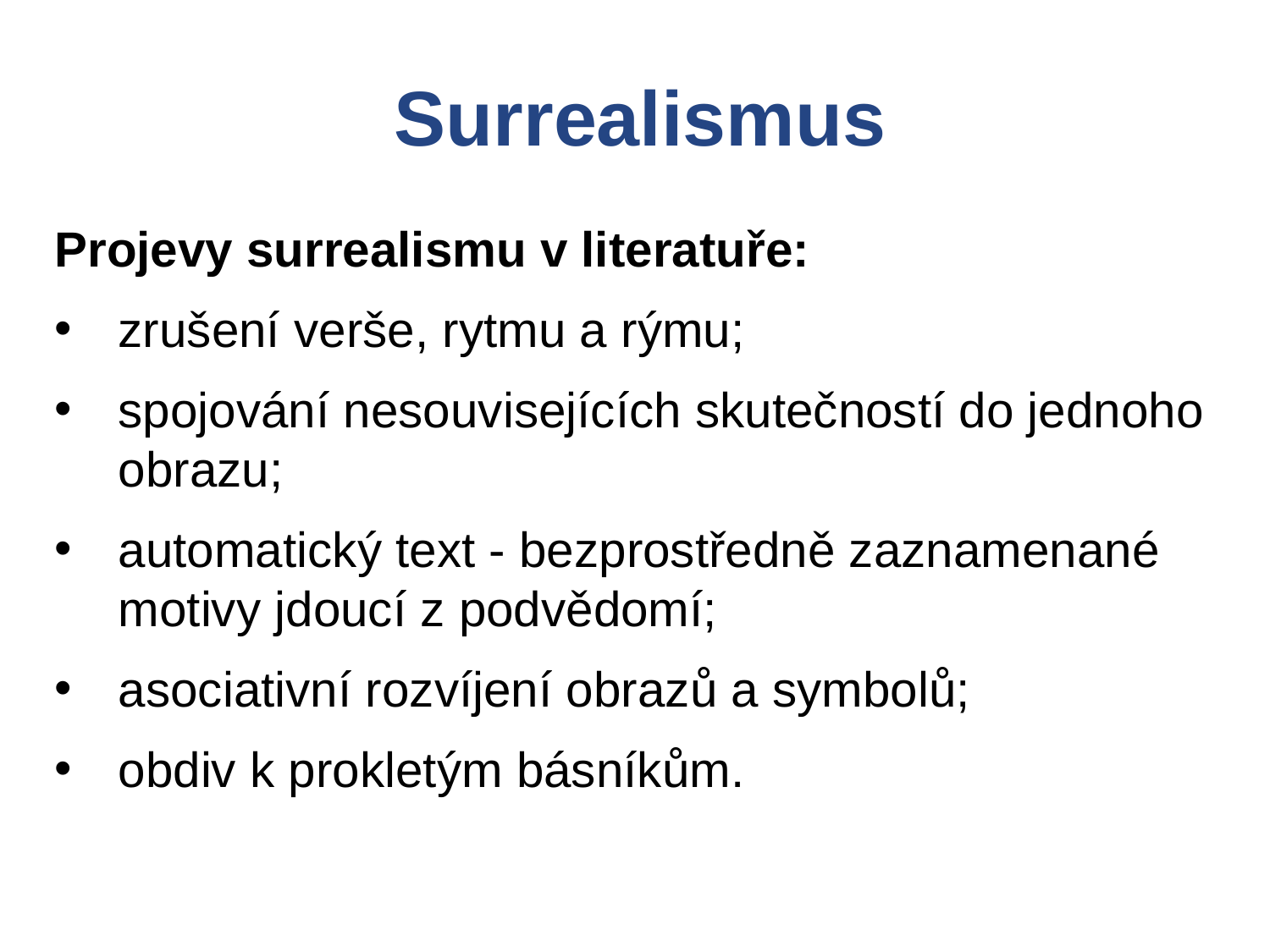

Surrealismus
Projevy surrealismu v literatuře:
zrušení verše, rytmu a rýmu;
spojování nesouvisejících skutečností do jednoho obrazu;
automatický text - bezprostředně zaznamenané motivy jdoucí z podvědomí;
asociativní rozvíjení obrazů a symbolů;
obdiv k prokletým básníkům.